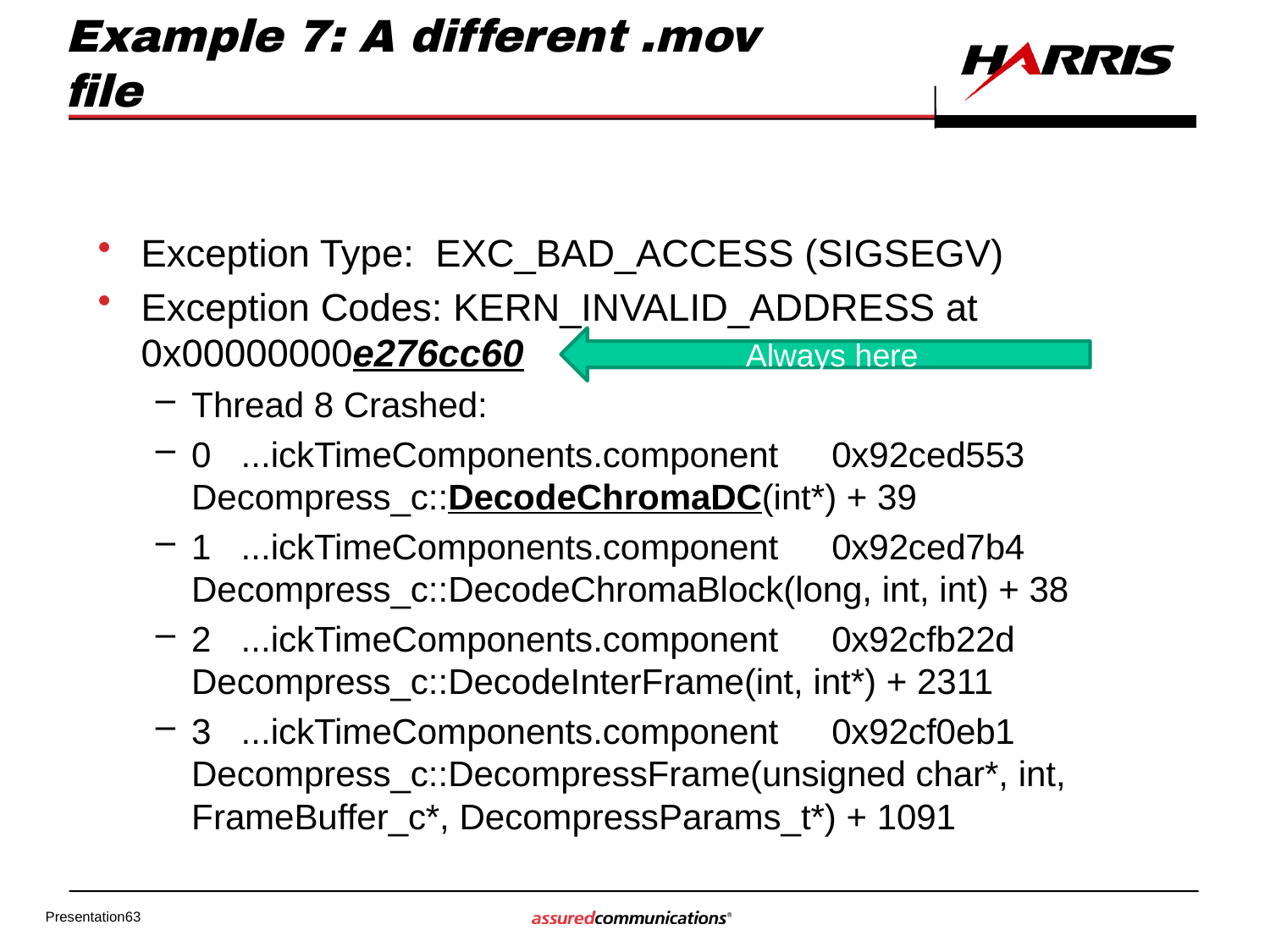

# Example 7: A different .mov file
Exception Type:  EXC_BAD_ACCESS (SIGSEGV)
Exception Codes: KERN_INVALID_ADDRESS at 0x00000000e276cc60
Thread 8 Crashed:
0   ...ickTimeComponents.component	0x92ced553 Decompress_c::DecodeChromaDC(int*) + 39
1   ...ickTimeComponents.component	0x92ced7b4 Decompress_c::DecodeChromaBlock(long, int, int) + 38
2   ...ickTimeComponents.component	0x92cfb22d Decompress_c::DecodeInterFrame(int, int*) + 2311
3   ...ickTimeComponents.component	0x92cf0eb1 Decompress_c::DecompressFrame(unsigned char*, int, FrameBuffer_c*, DecompressParams_t*) + 1091

Always here